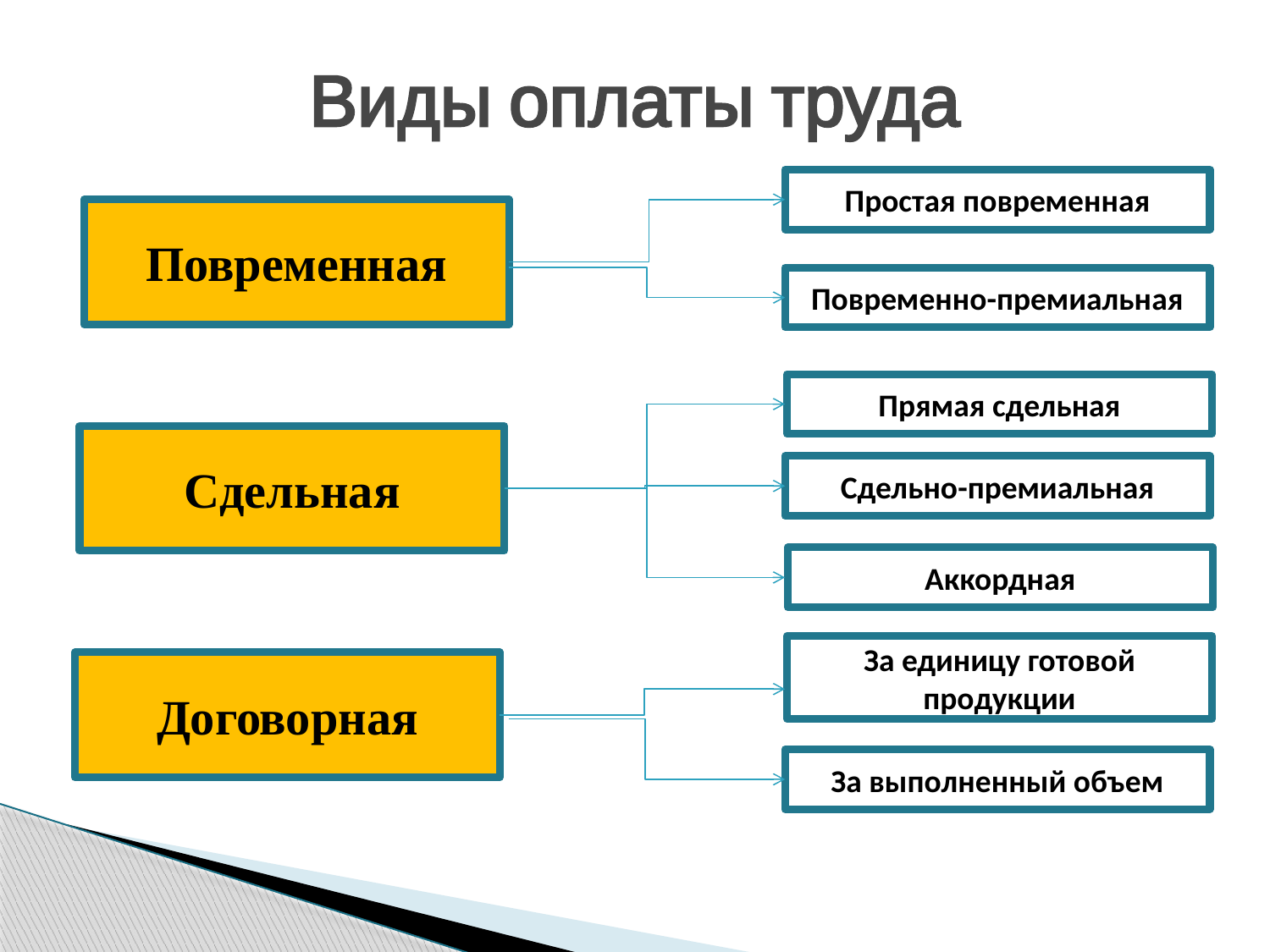

# Виды оплаты труда

Простая повременная
Повременная
Повременно-премиальная
Прямая сдельная
Сдельная
Сдельно-премиальная
Аккордная
За единицу готовой продукции
Договорная
За выполненный объем